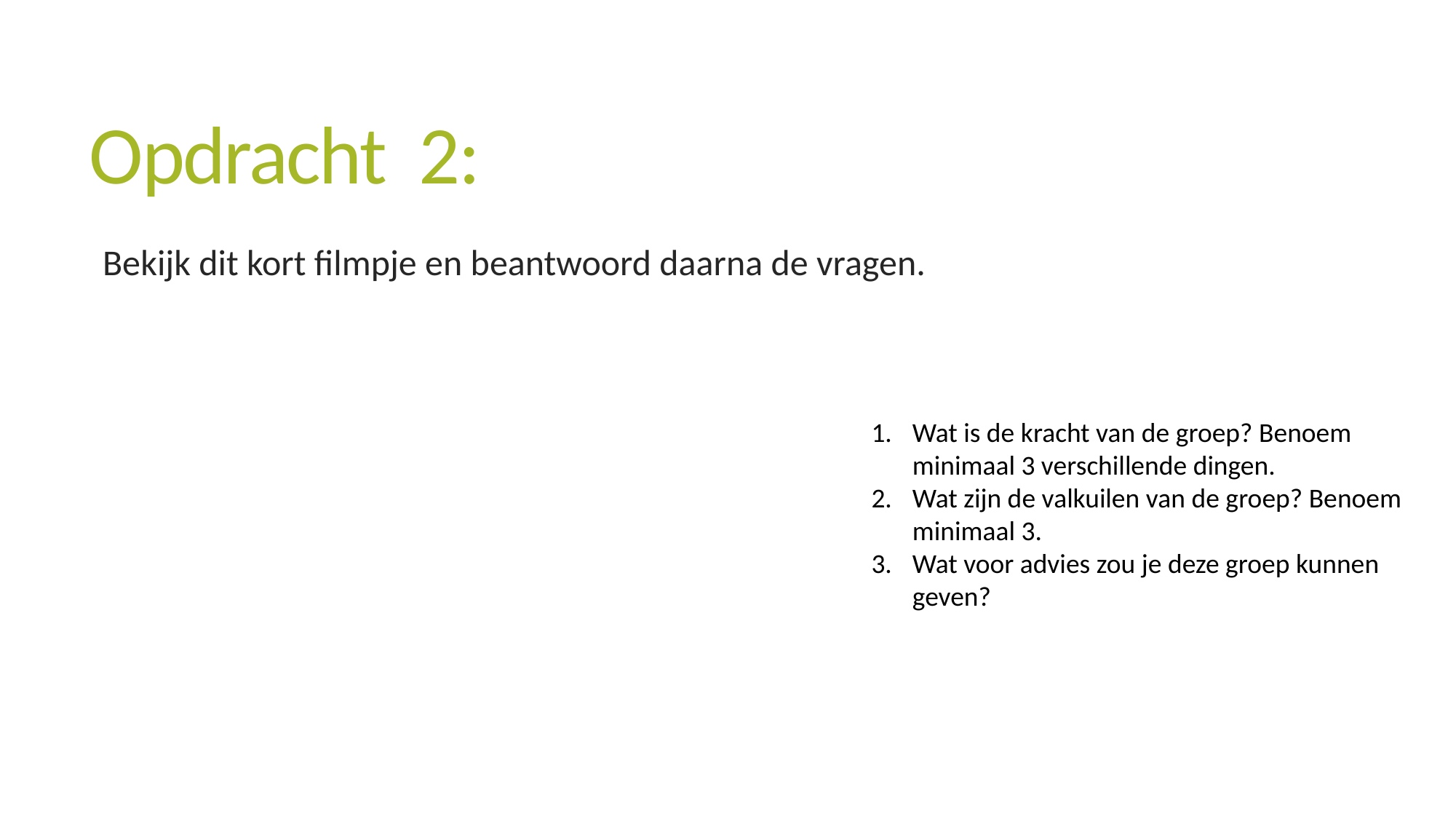

# Opdracht  2:
Bekijk dit kort filmpje en beantwoord daarna de vragen.
Wat is de kracht van de groep? Benoem minimaal 3 verschillende dingen.
Wat zijn de valkuilen van de groep? Benoem minimaal 3.
Wat voor advies zou je deze groep kunnen geven?